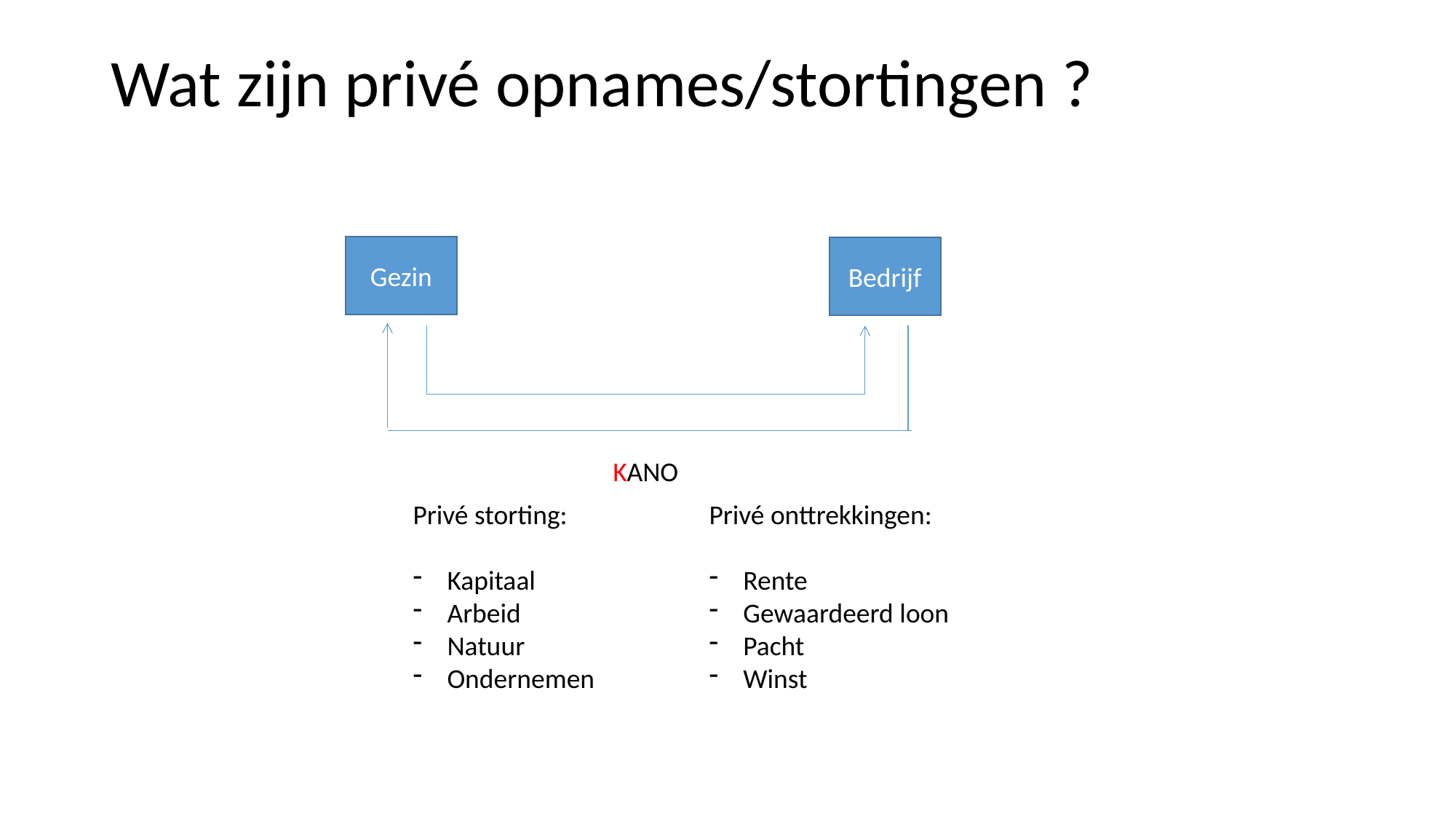

# Wat zijn privé opnames/stortingen ?

Gezin
Bedrijf
KANO
Privé storting:

Kapitaal
Arbeid
Natuur
Ondernemen
Privé onttrekkingen:

Rente
Gewaardeerd loon
Pacht
Winst